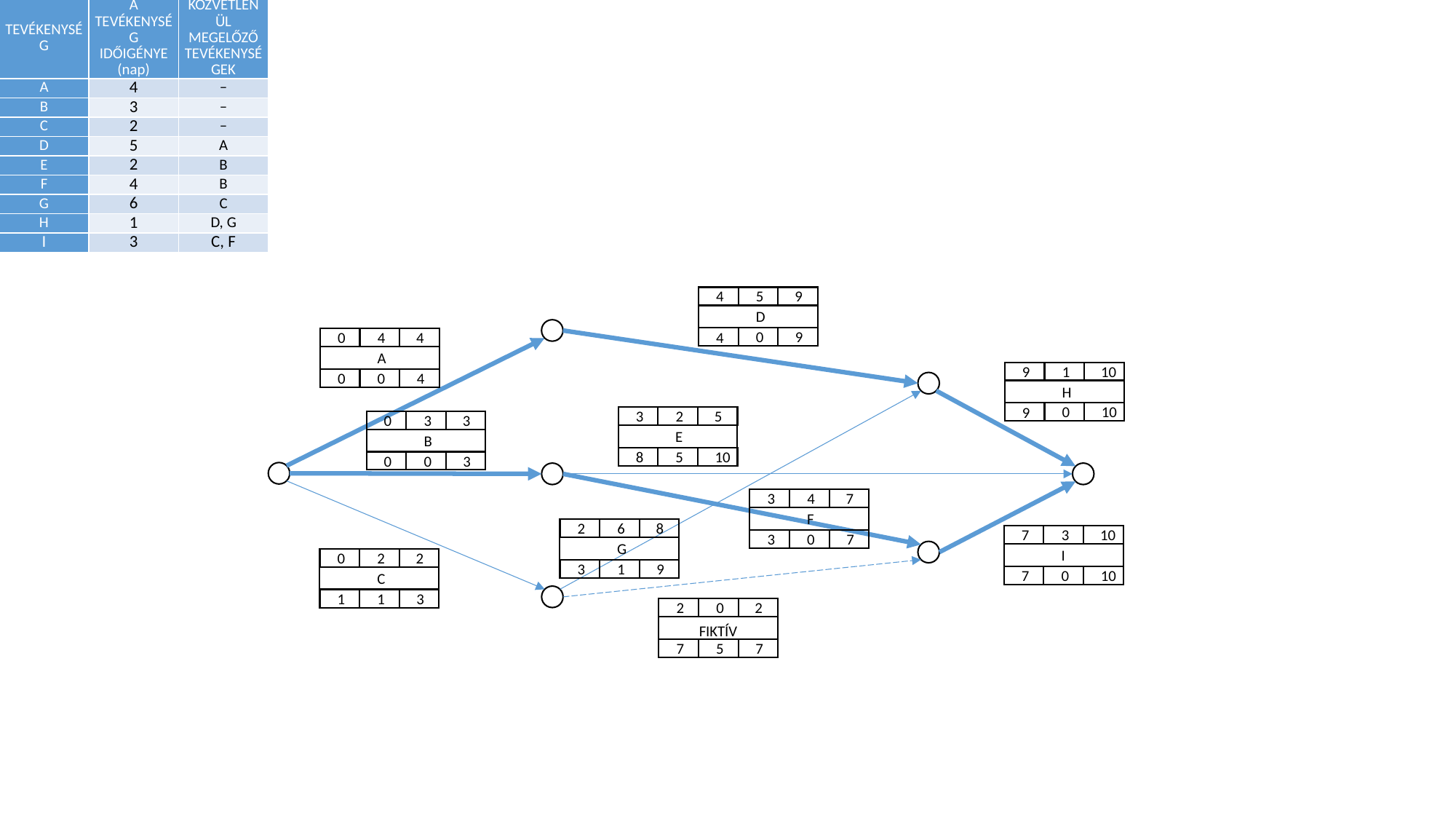

| TEVÉKENYSÉG | A TEVÉKENYSÉG IDŐIGÉNYE (nap) | KÖZVETLENÜL MEGELŐZŐ TEVÉKENYSÉGEK |
| --- | --- | --- |
| A | 4 | – |
| B | 3 | – |
| C | 2 | – |
| D | 5 | A |
| E | 2 | B |
| F | 4 | B |
| G | 6 | C |
| H | 1 | D, G |
| I | 3 | C, F |
4
5
9

D
0
9
4

0
4
4

A
0
4
0
9
1
10

H
0
10
9

3
2
5

E
5
10
8
0
3
3

B
0
3
0

3
4
7

F
0
7
3
2
6
8

G
1
9
3
7
3
10

I
0
10
7

0
2
2

C
1
3
1

2
0
2

FIKTÍV
5
7
7